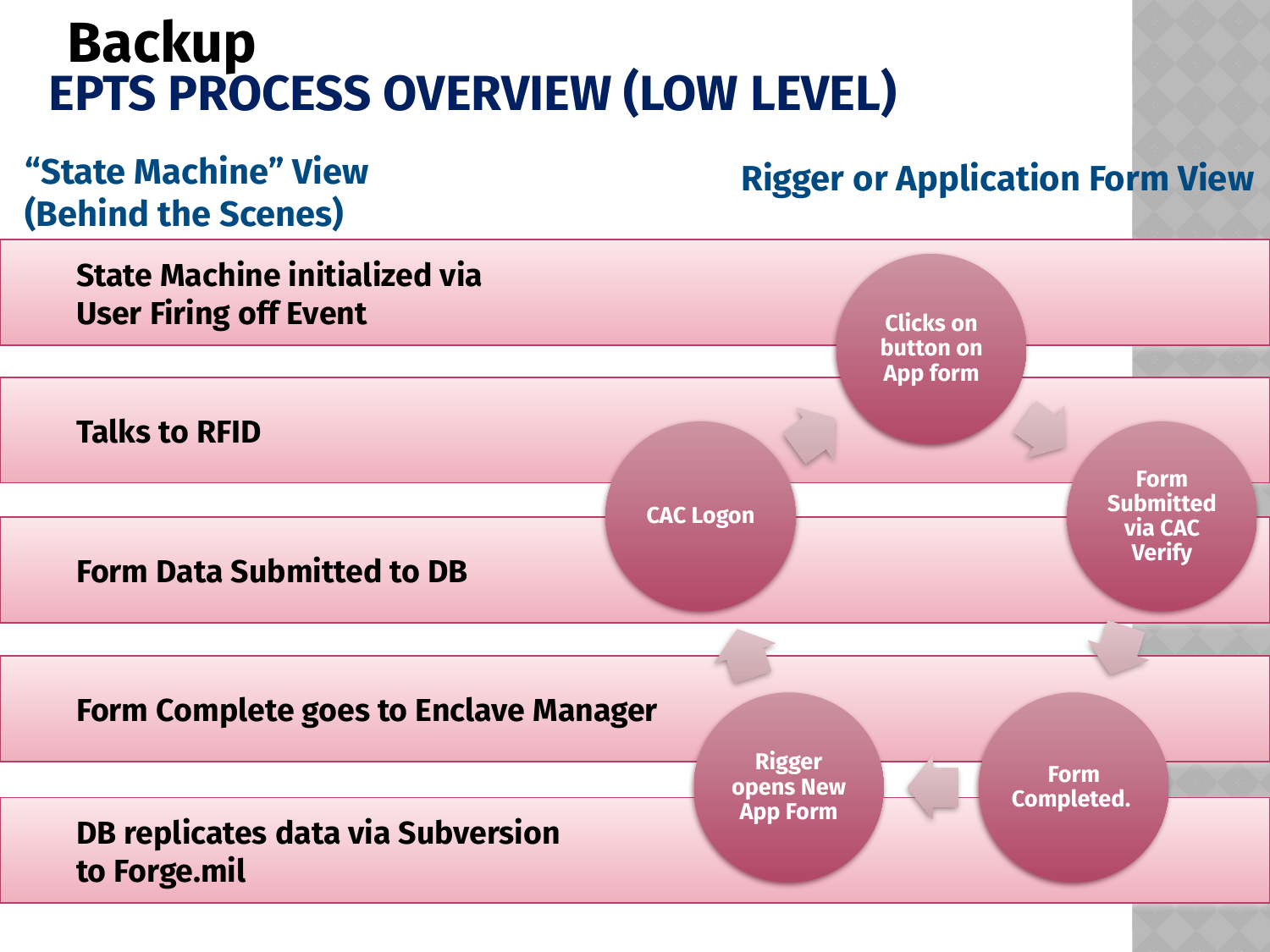

Backup
# ePTS Process Overview (Low Level)
“State Machine” View
(Behind the Scenes)
Rigger or Application Form View
State Machine initialized via
User Firing off Event
Clicks on button on App form

Form Submitted via CAC Verify

Form Completed.

Rigger opens New App Form

CAC Logon

Talks to RFID
Form Data Submitted to DB
Form Complete goes to Enclave Manager
DB replicates data via Subversion
to Forge.mil